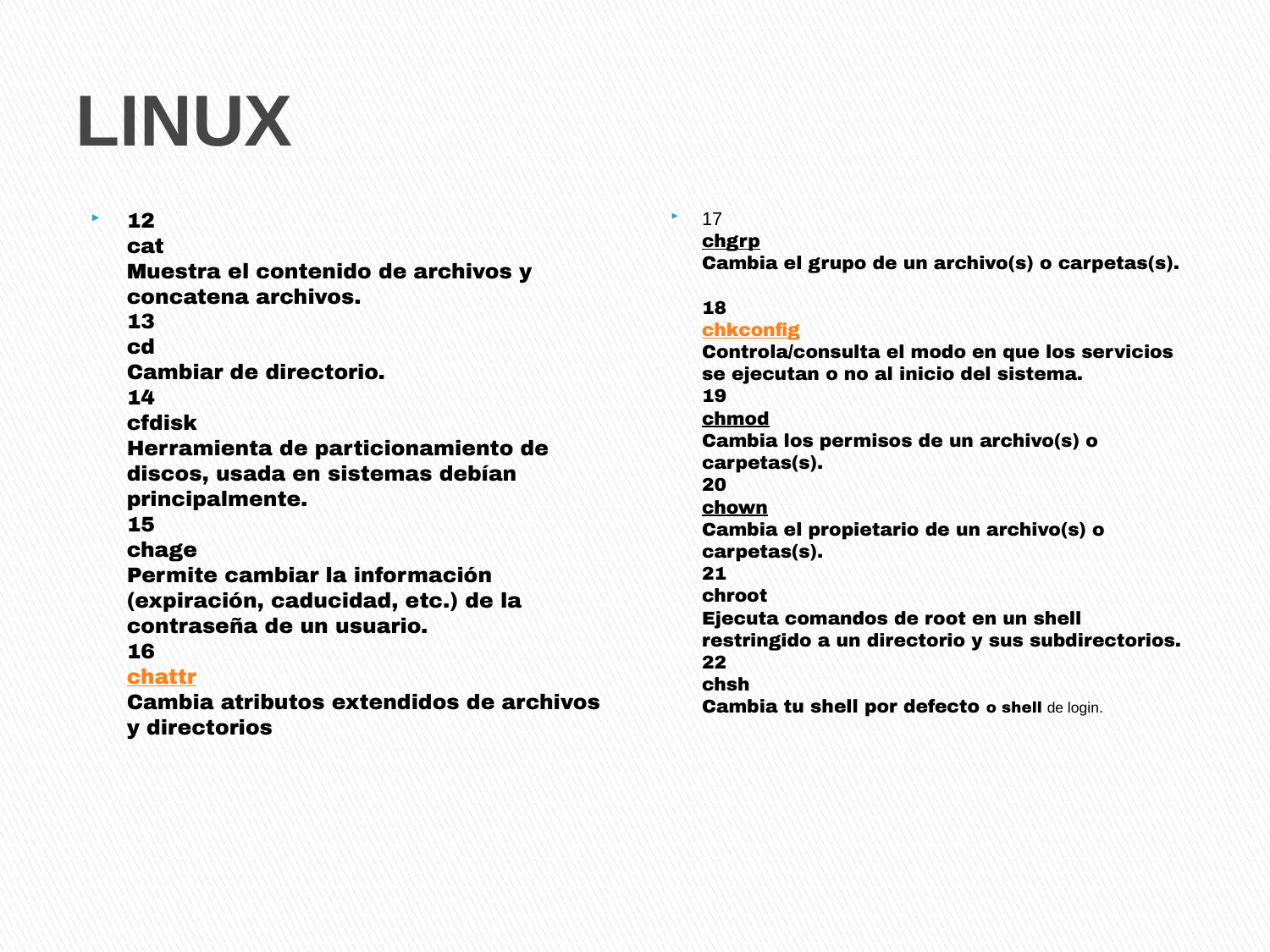

# LINUX
12
cat
Muestra el contenido de archivos y concatena archivos.
13
cd
Cambiar de directorio.
14
cfdisk
Herramienta de particionamiento de discos, usada en sistemas debían principalmente.
15
chage
Permite cambiar la información (expiración, caducidad, etc.) de la contraseña de un usuario.
16
chattr
Cambia atributos extendidos de archivos y directorios
17
chgrp
Cambia el grupo de un archivo(s) o carpetas(s).
18
chkconfig
Controla/consulta el modo en que los servicios se ejecutan o no al inicio del sistema.
19
chmod
Cambia los permisos de un archivo(s) o carpetas(s).
20
chown
Cambia el propietario de un archivo(s) o carpetas(s).
21
chroot
Ejecuta comandos de root en un shell restringido a un directorio y sus subdirectorios.
22
chsh
Cambia tu shell por defecto o shell de login.